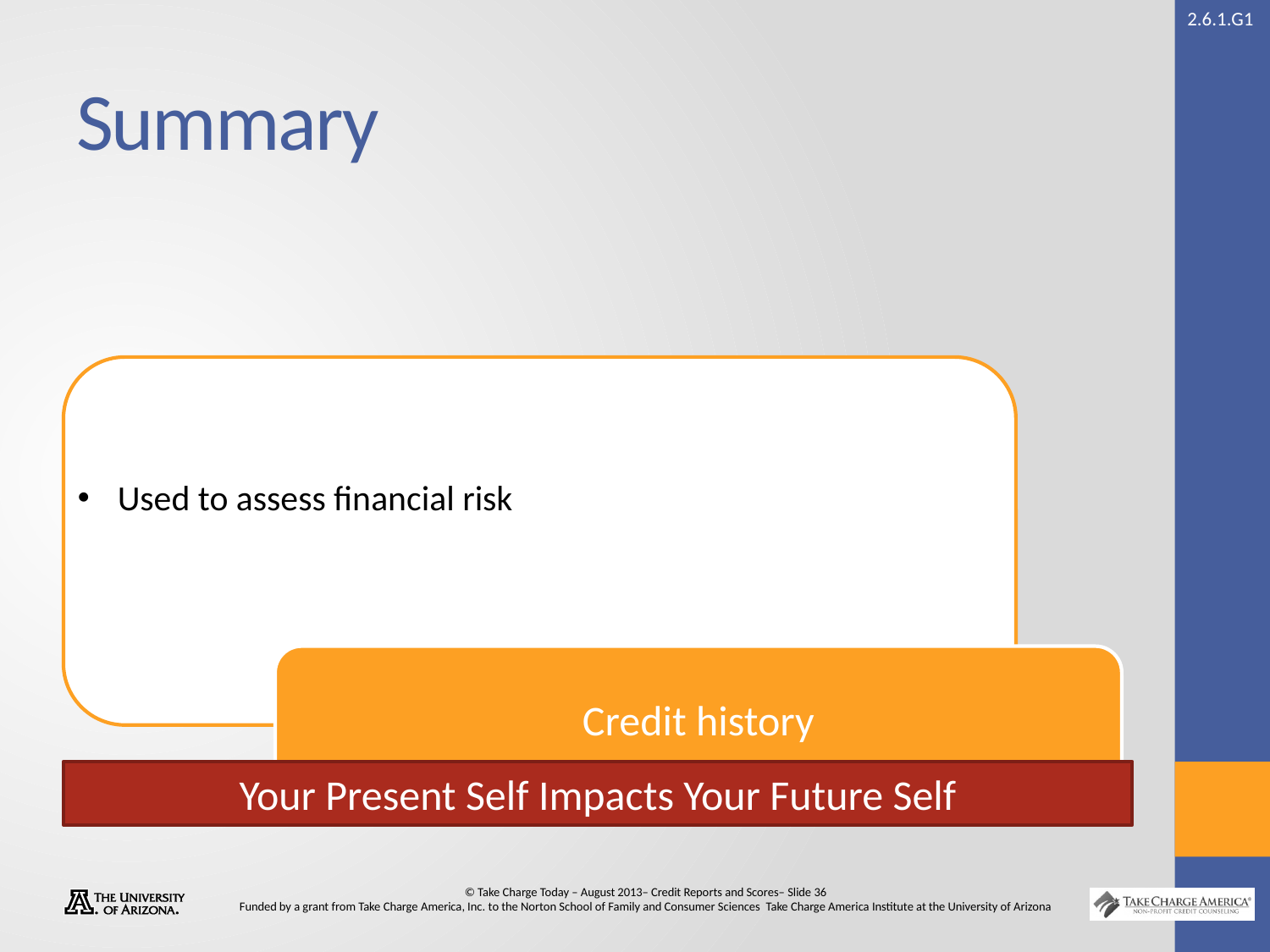

# Summary
Credit history
Used to assess financial risk
Your Present Self Impacts Your Future Self